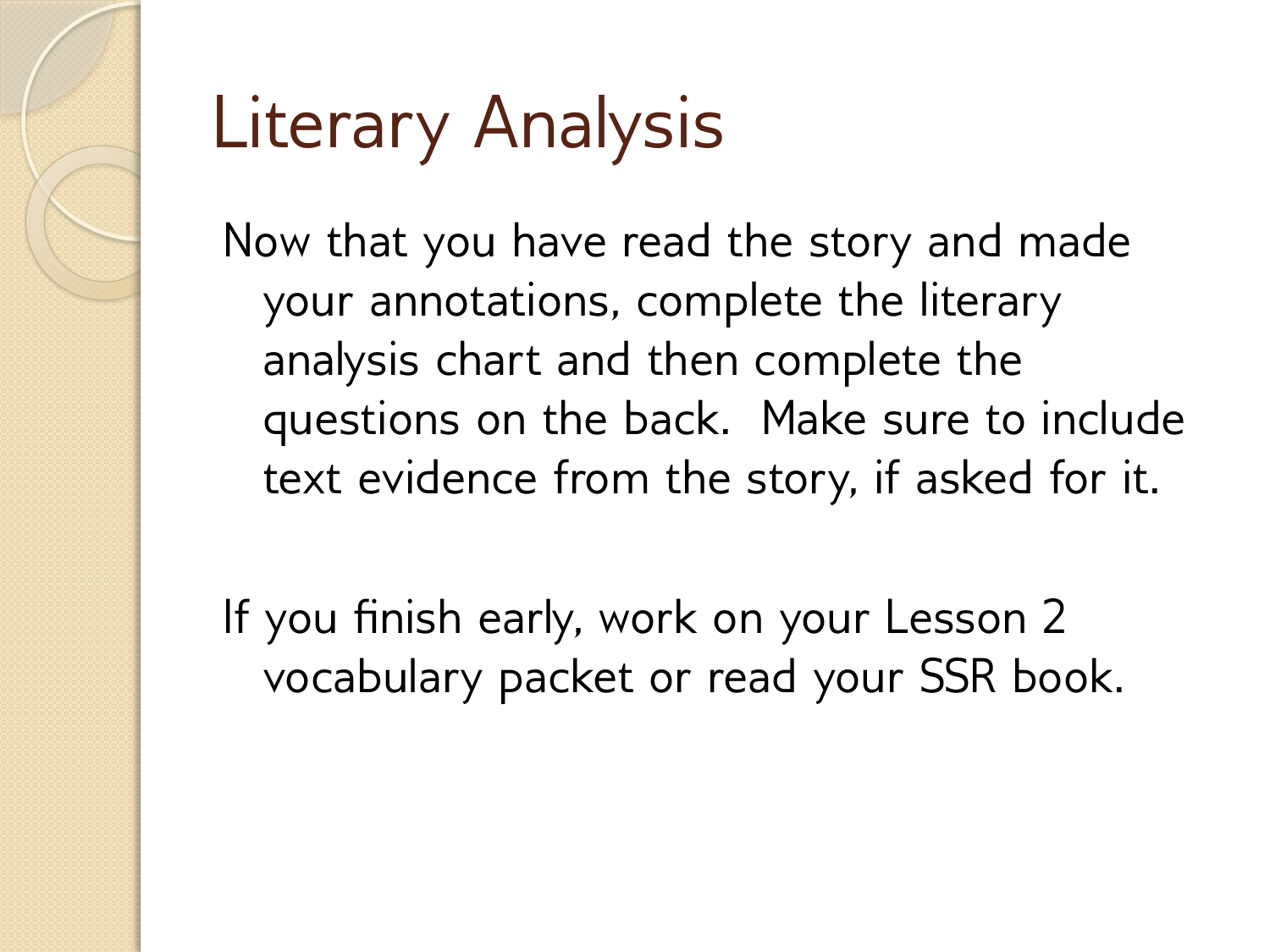

# Literary Analysis
Now that you have read the story and made your annotations, complete the literary analysis chart and then complete the questions on the back.  Make sure to include text evidence from the story, if asked for it.

If you finish early, work on your Lesson 2 vocabulary packet or read your SSR book.